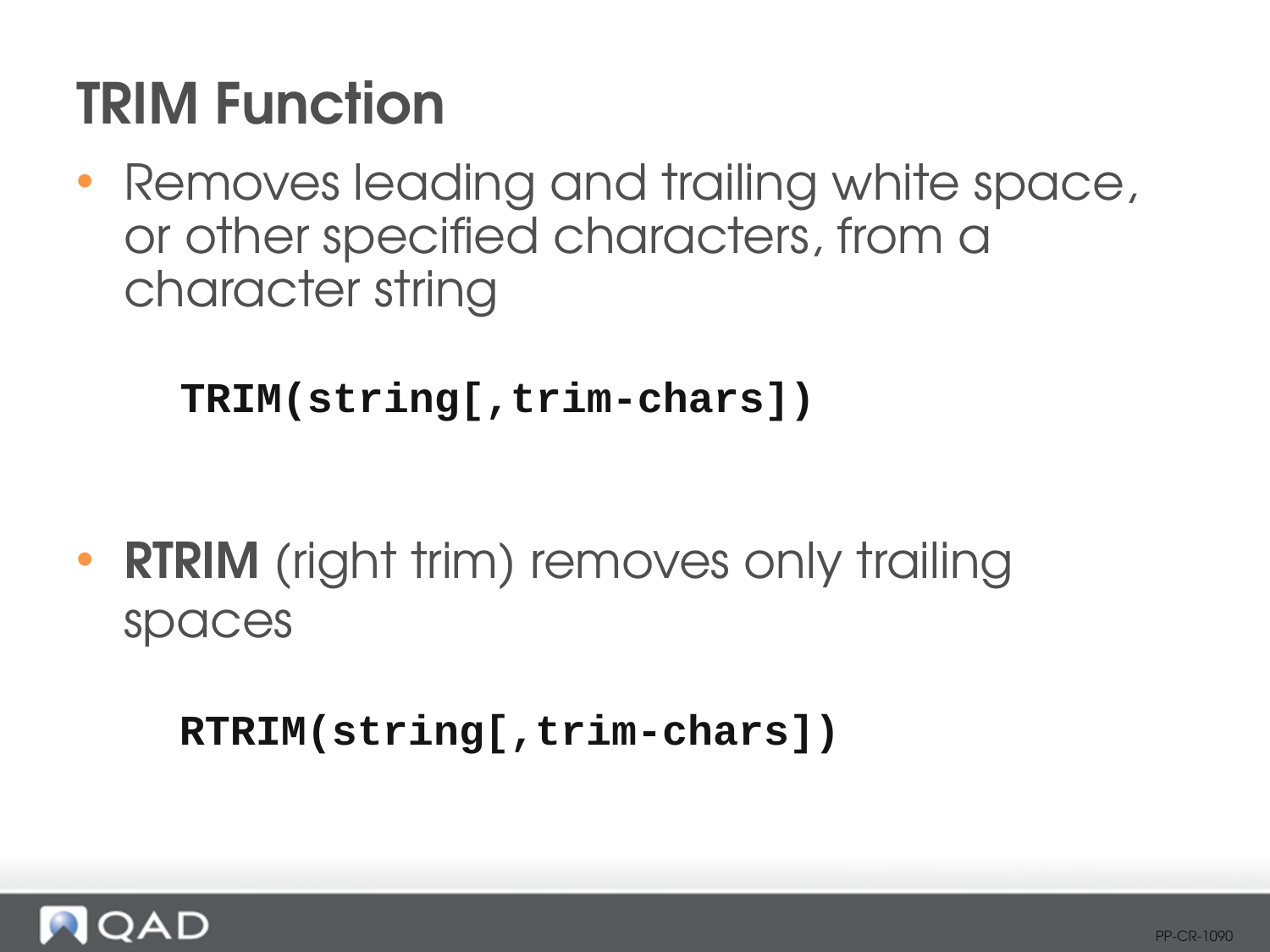

# TRIM Function
Removes leading and trailing white space, or other specified characters, from a character string

TRIM(string[,trim-chars])

RTRIM (right trim) removes only trailing spaces

	RTRIM(string[,trim-chars])
PP-CR-1090